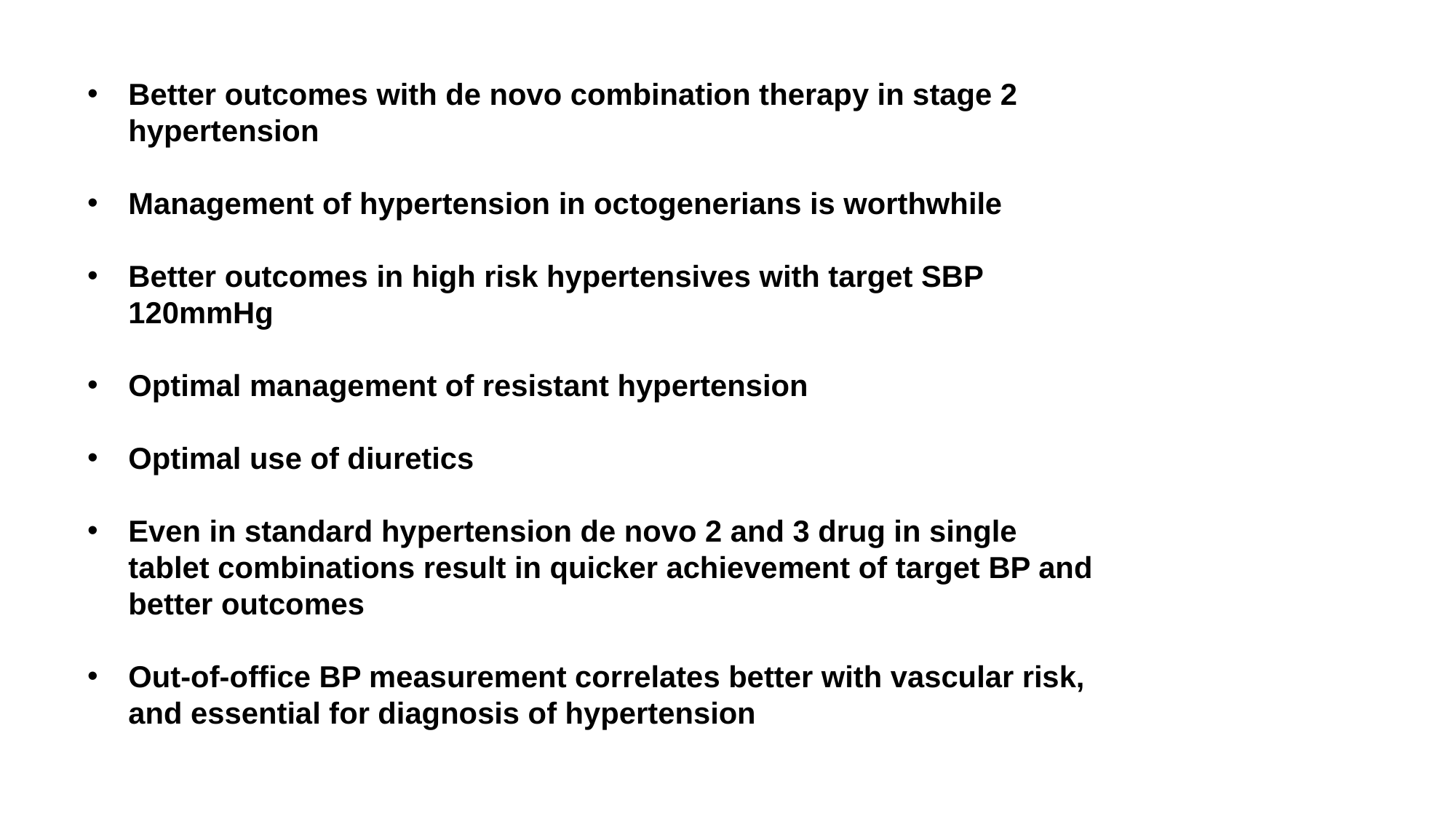

Better outcomes with de novo combination therapy in stage 2 hypertension

Management of hypertension in octogenerians is worthwhile

Better outcomes in high risk hypertensives with target SBP 120mmHg

Optimal management of resistant hypertension

Optimal use of diuretics

Even in standard hypertension de novo 2 and 3 drug in single tablet combinations result in quicker achievement of target BP and better outcomes

Out-of-office BP measurement correlates better with vascular risk, and essential for diagnosis of hypertension